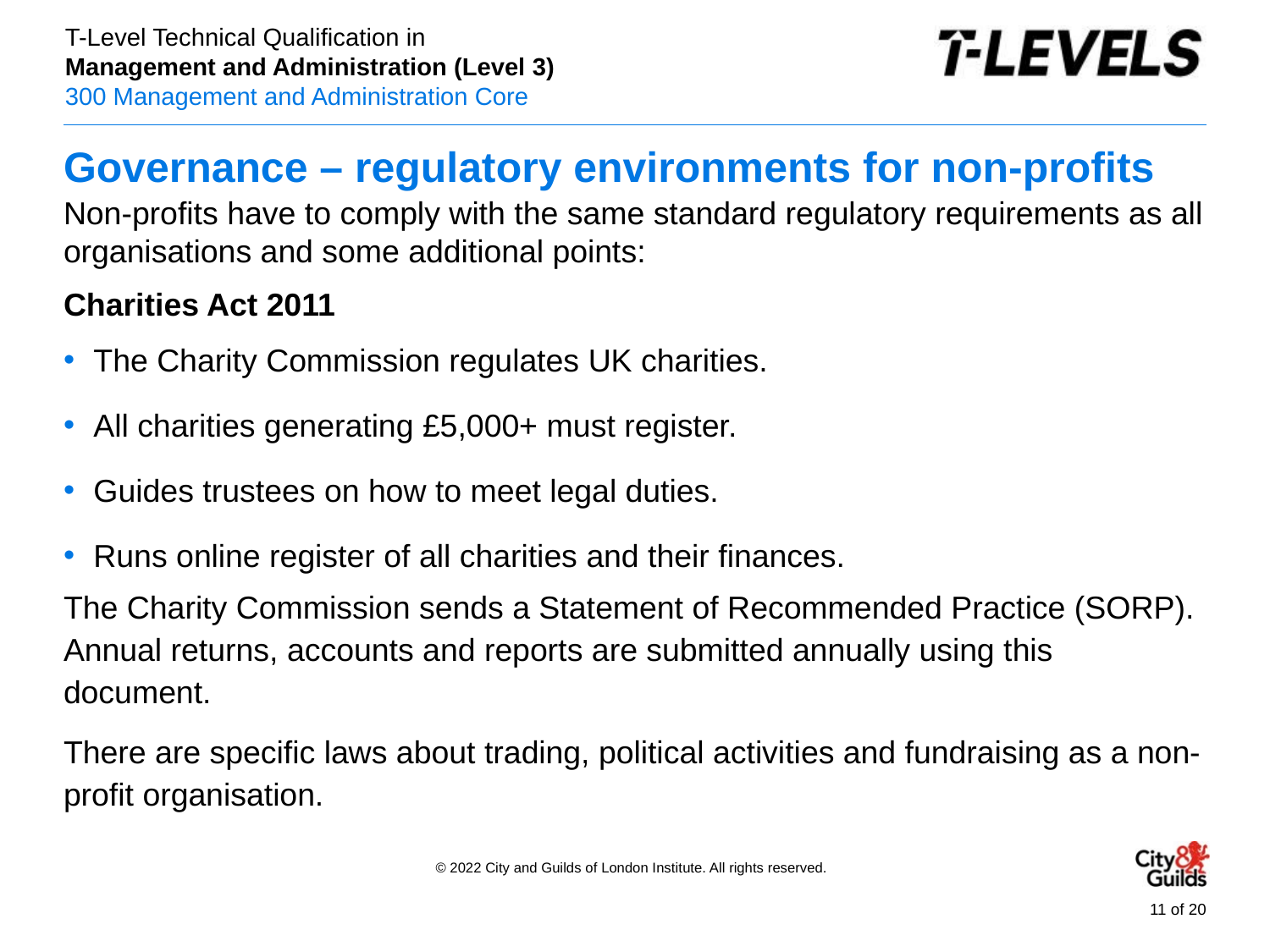

# Governance – regulatory environments for non-profits
Non-profits have to comply with the same standard regulatory requirements as all organisations and some additional points:
Charities Act 2011
The Charity Commission regulates UK charities.
All charities generating £5,000+ must register.
Guides trustees on how to meet legal duties.
Runs online register of all charities and their finances.
The Charity Commission sends a Statement of Recommended Practice (SORP). Annual returns, accounts and reports are submitted annually using this document.

There are specific laws about trading, political activities and fundraising as a non-profit organisation.